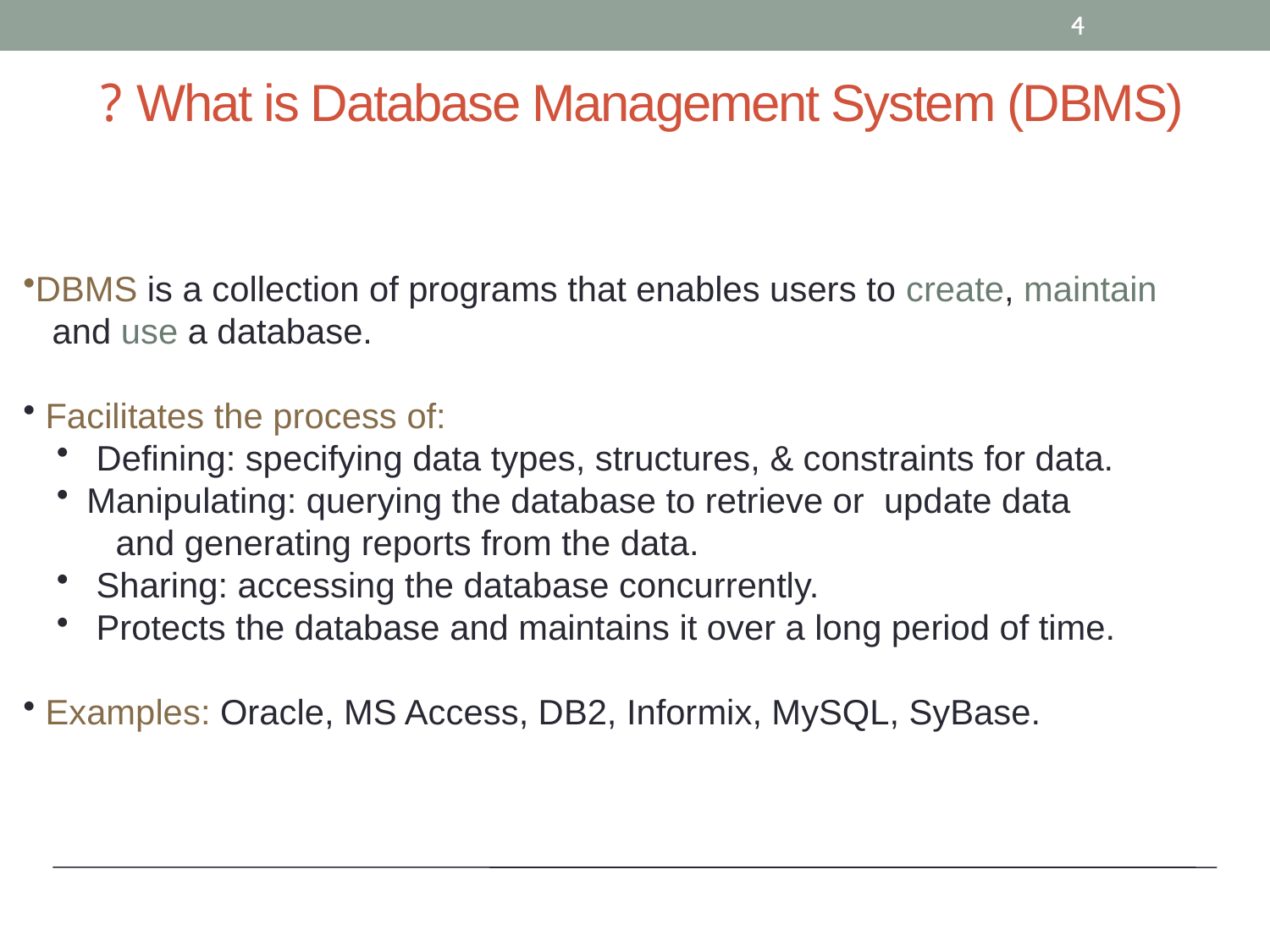

4
# What is Database Management System (DBMS) ?

DBMS is a collection of programs that enables users to create, maintain
   and use a database.

 Facilitates the process of:
 Defining: specifying data types, structures, & constraints for data.
Manipulating: querying the database to retrieve or  update data
   and generating reports from the data.
 Sharing: accessing the database concurrently.
 Protects the database and maintains it over a long period of time.

 Examples: Oracle, MS Access, DB2, Informix, MySQL, SyBase.